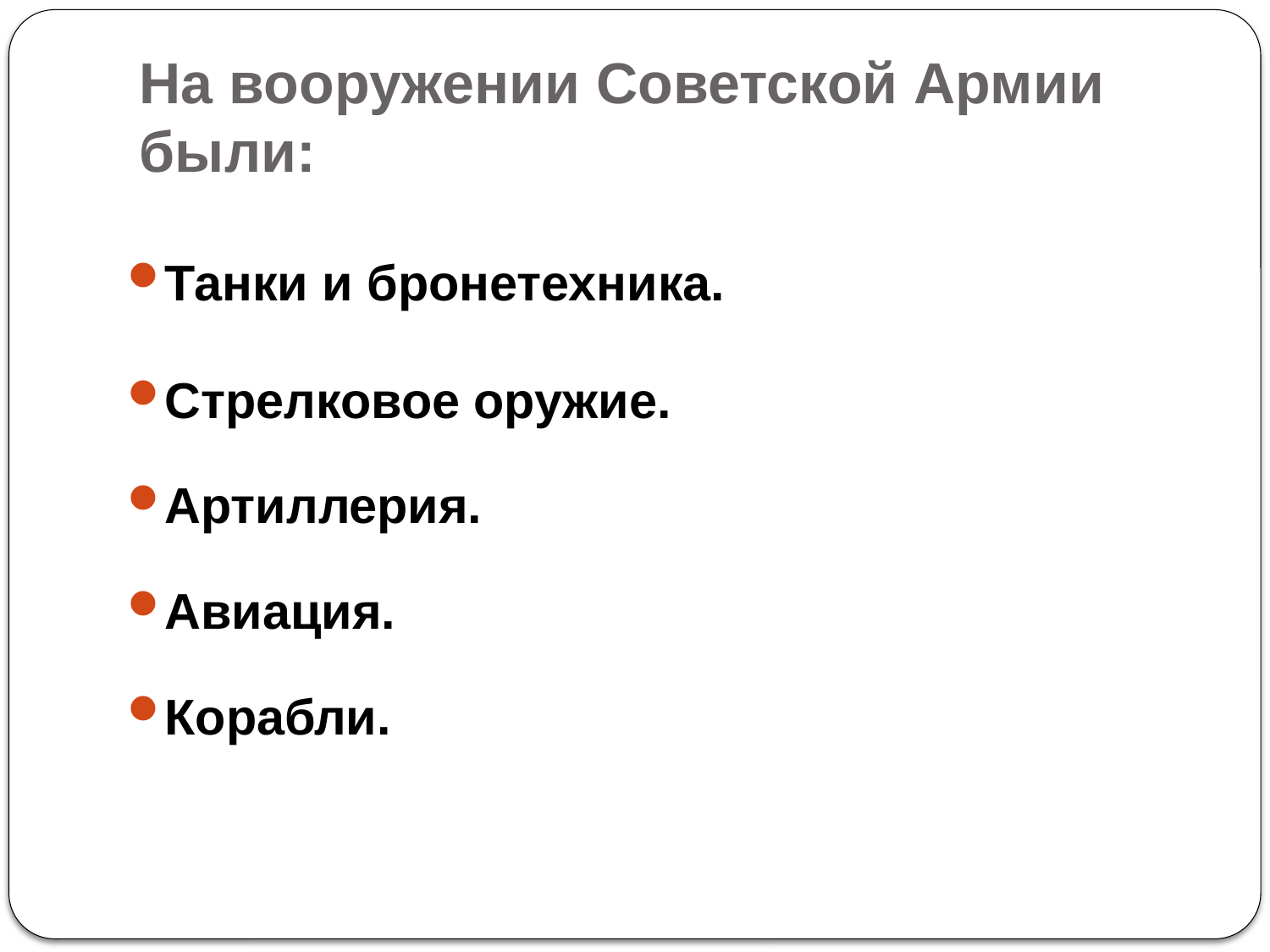

# На вооружении Советской Армии были:
Танки и бронетехника.
Стрелковое оружие.
Артиллерия.
Авиация.
Корабли.